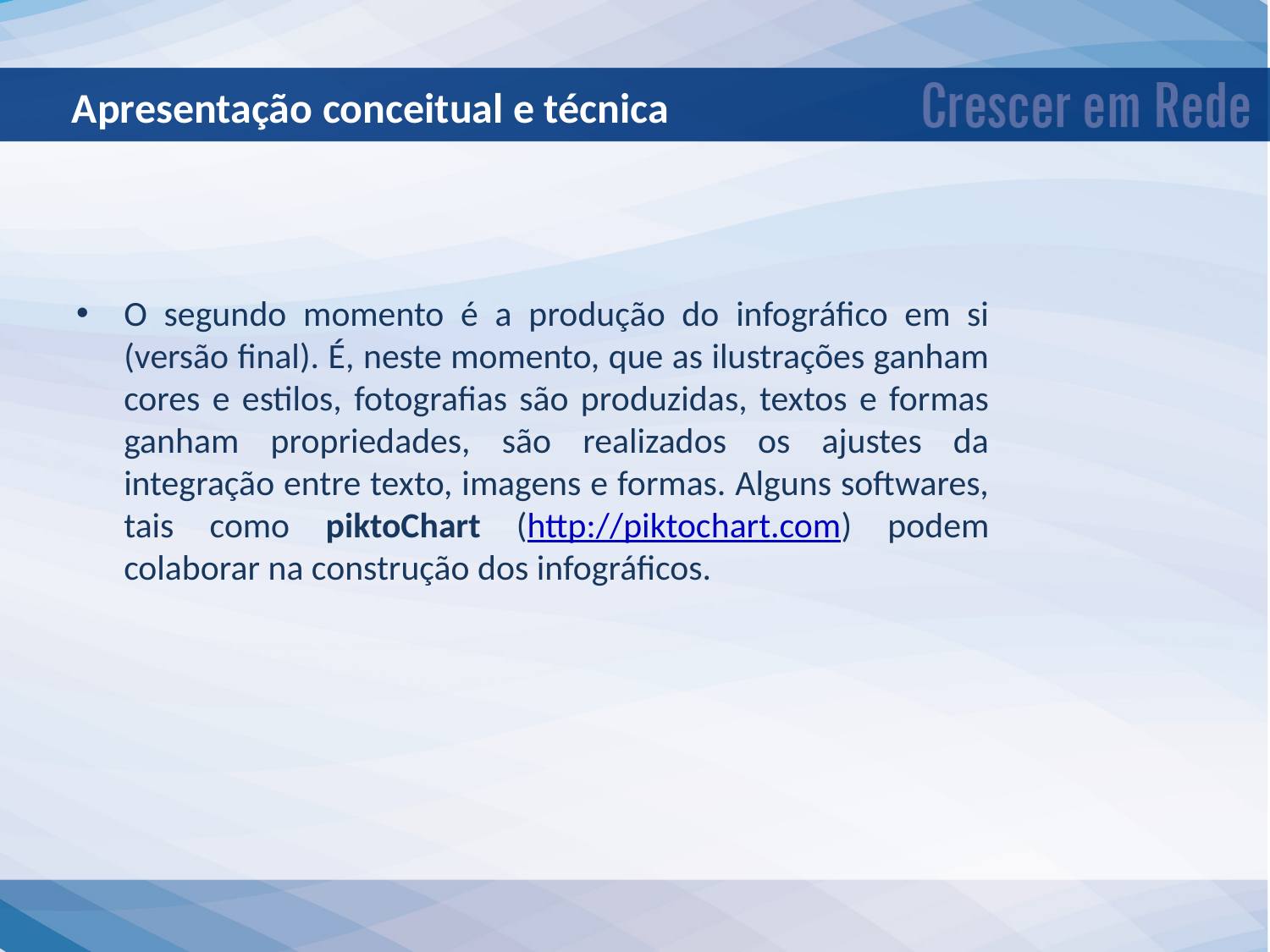

Apresentação conceitual e técnica
O segundo momento é a produção do infográfico em si (versão final). É, neste momento, que as ilustrações ganham cores e estilos, fotografias são produzidas, textos e formas ganham propriedades, são realizados os ajustes da integração entre texto, imagens e formas. Alguns softwares, tais como piktoChart (http://piktochart.com) podem colaborar na construção dos infográficos.